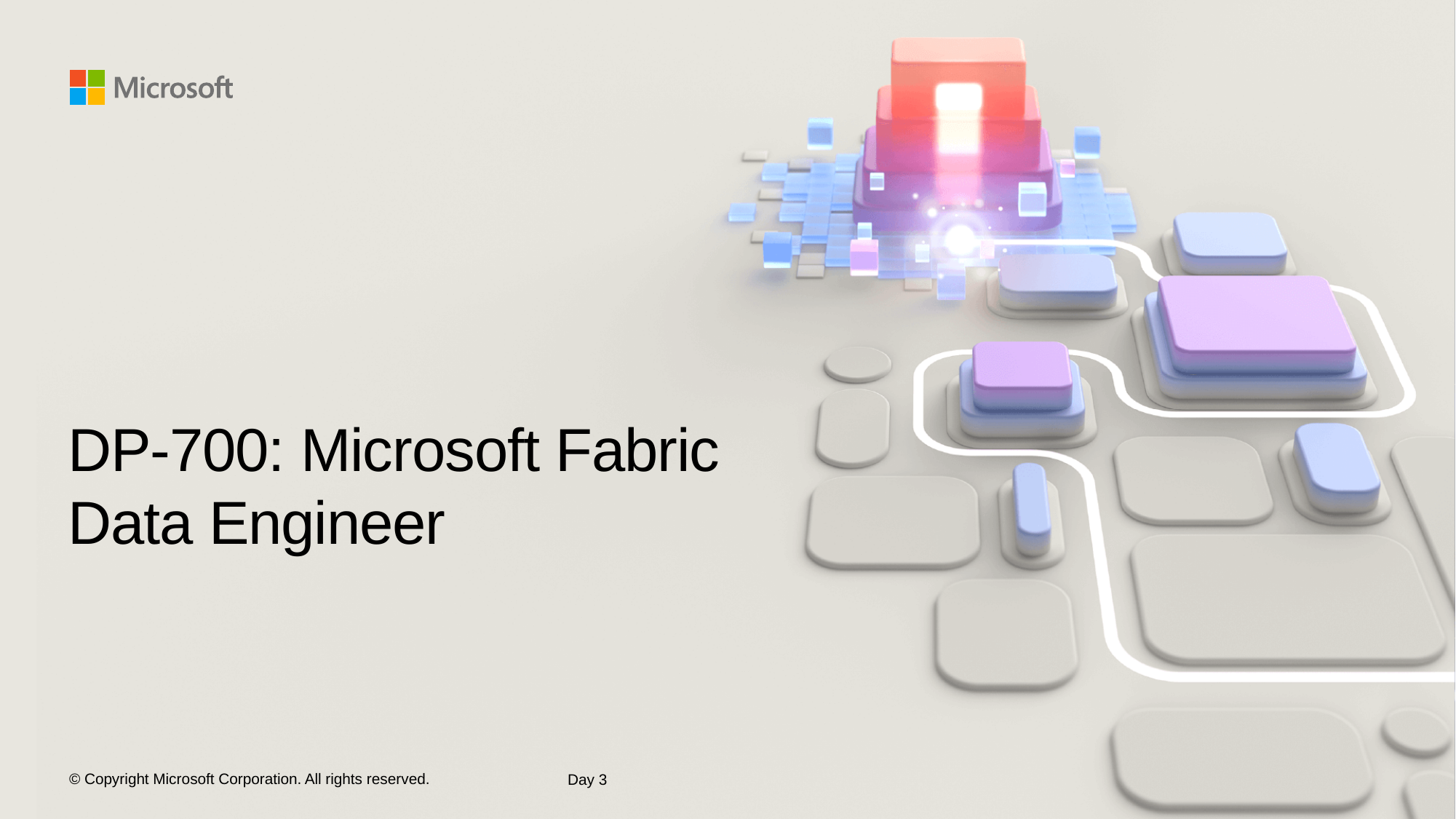

# DP-700: Microsoft Fabric Data Engineer
Day 3